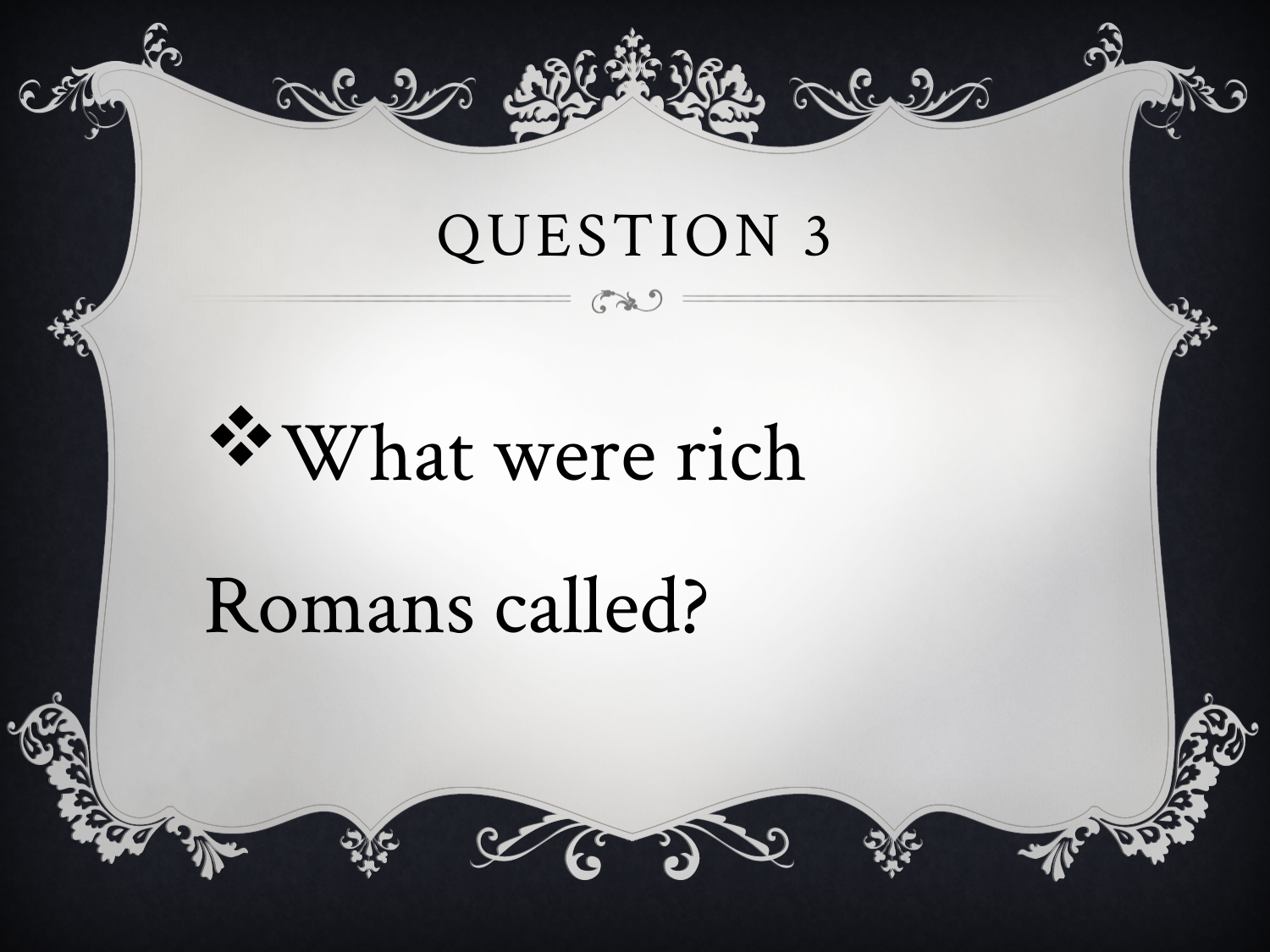

# Question 3
What were rich Romans called?